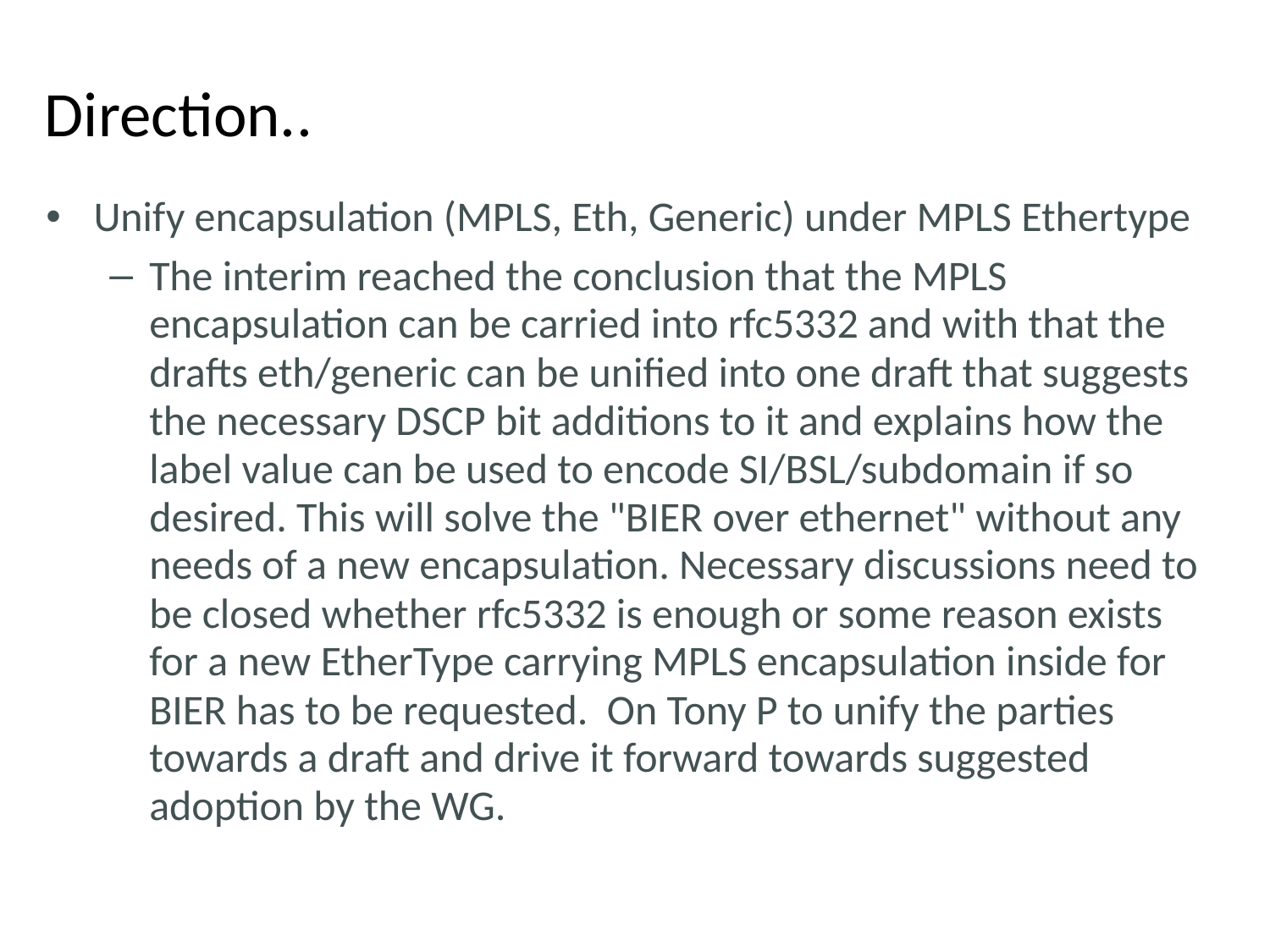

# Direction..
Unify encapsulation (MPLS, Eth, Generic) under MPLS Ethertype
The interim reached the conclusion that the MPLS encapsulation can be carried into rfc5332 and with that the drafts eth/generic can be unified into one draft that suggests the necessary DSCP bit additions to it and explains how the label value can be used to encode SI/BSL/subdomain if so desired. This will solve the "BIER over ethernet" without any needs of a new encapsulation. Necessary discussions need to be closed whether rfc5332 is enough or some reason exists for a new EtherType carrying MPLS encapsulation inside for BIER has to be requested.  On Tony P to unify the parties towards a draft and drive it forward towards suggested adoption by the WG.